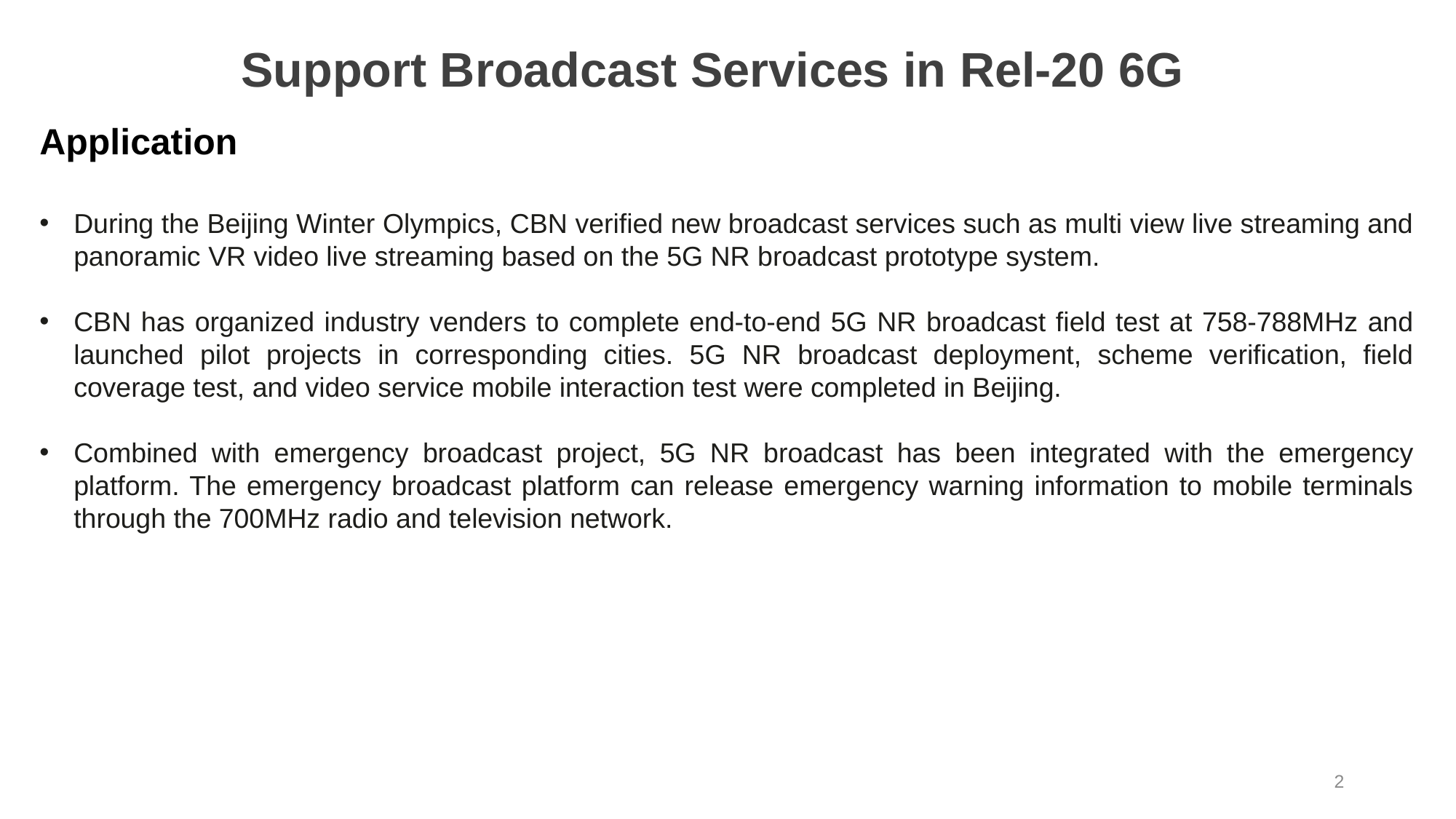

Support Broadcast Services in Rel-20 6G
Application

During the Beijing Winter Olympics, CBN verified new broadcast services such as multi view live streaming and panoramic VR video live streaming based on the 5G NR broadcast prototype system.

CBN has organized industry venders to complete end-to-end 5G NR broadcast field test at 758-788MHz and launched pilot projects in corresponding cities. 5G NR broadcast deployment, scheme verification, field coverage test, and video service mobile interaction test were completed in Beijing.

Combined with emergency broadcast project, 5G NR broadcast has been integrated with the emergency platform. The emergency broadcast platform can release emergency warning information to mobile terminals through the 700MHz radio and television network.
2